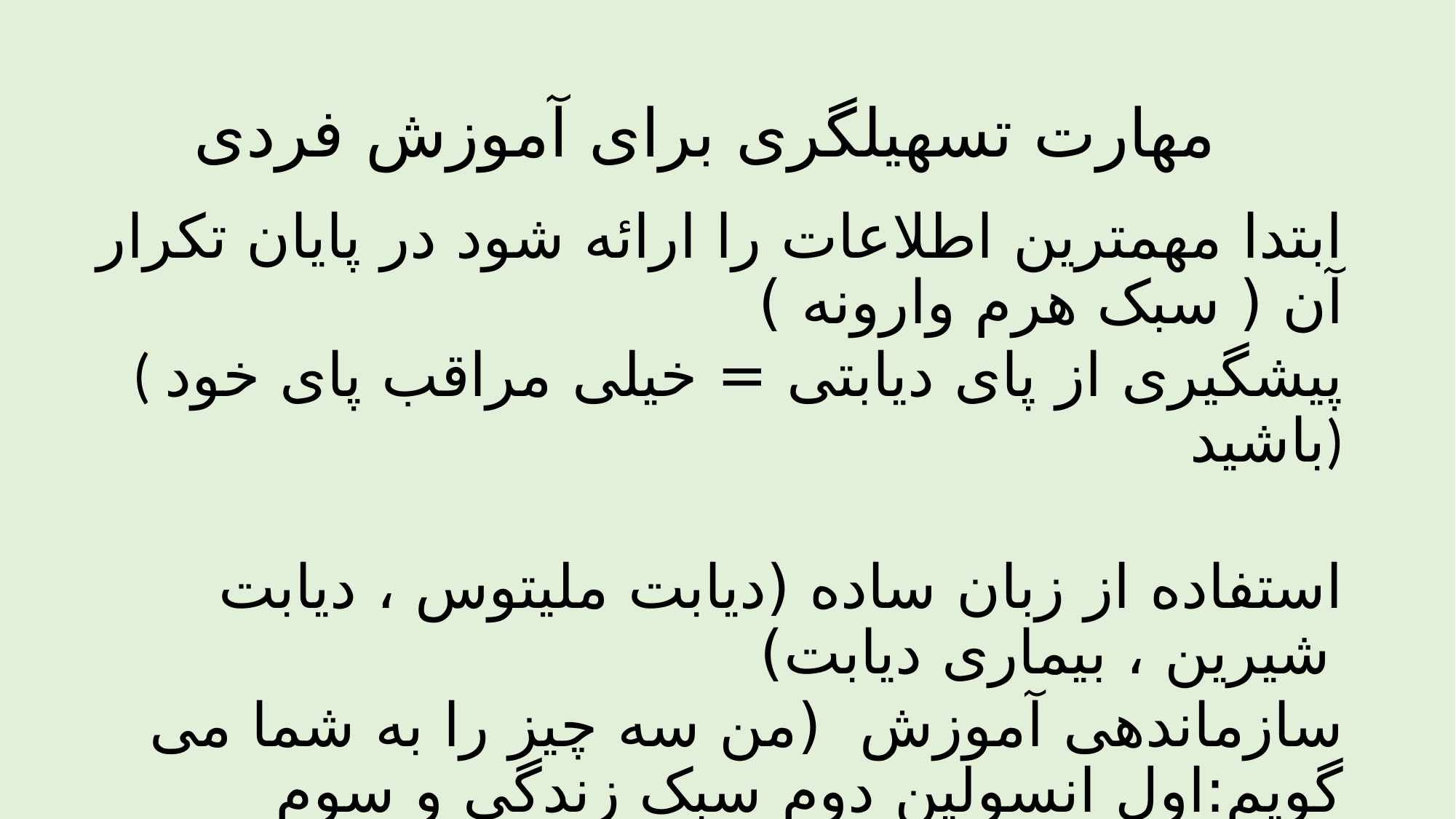

# مهارت تسهیلگری برای آموزش فردی
ابتدا مهمترین اطلاعات را ارائه شود در پایان تکرار آن ( سبک هرم وارونه )
( پیشگیری از پای دیابتی = خیلی مراقب پای خود باشید)

استفاده از زبان ساده (دیابت ملیتوس ، دیابت شیرین ، بیماری دیابت)
سازماندهی آموزش  (من سه چیز را به شما می گویم:اول انسولین دوم سبک زندگی و سوم سلامت روان)